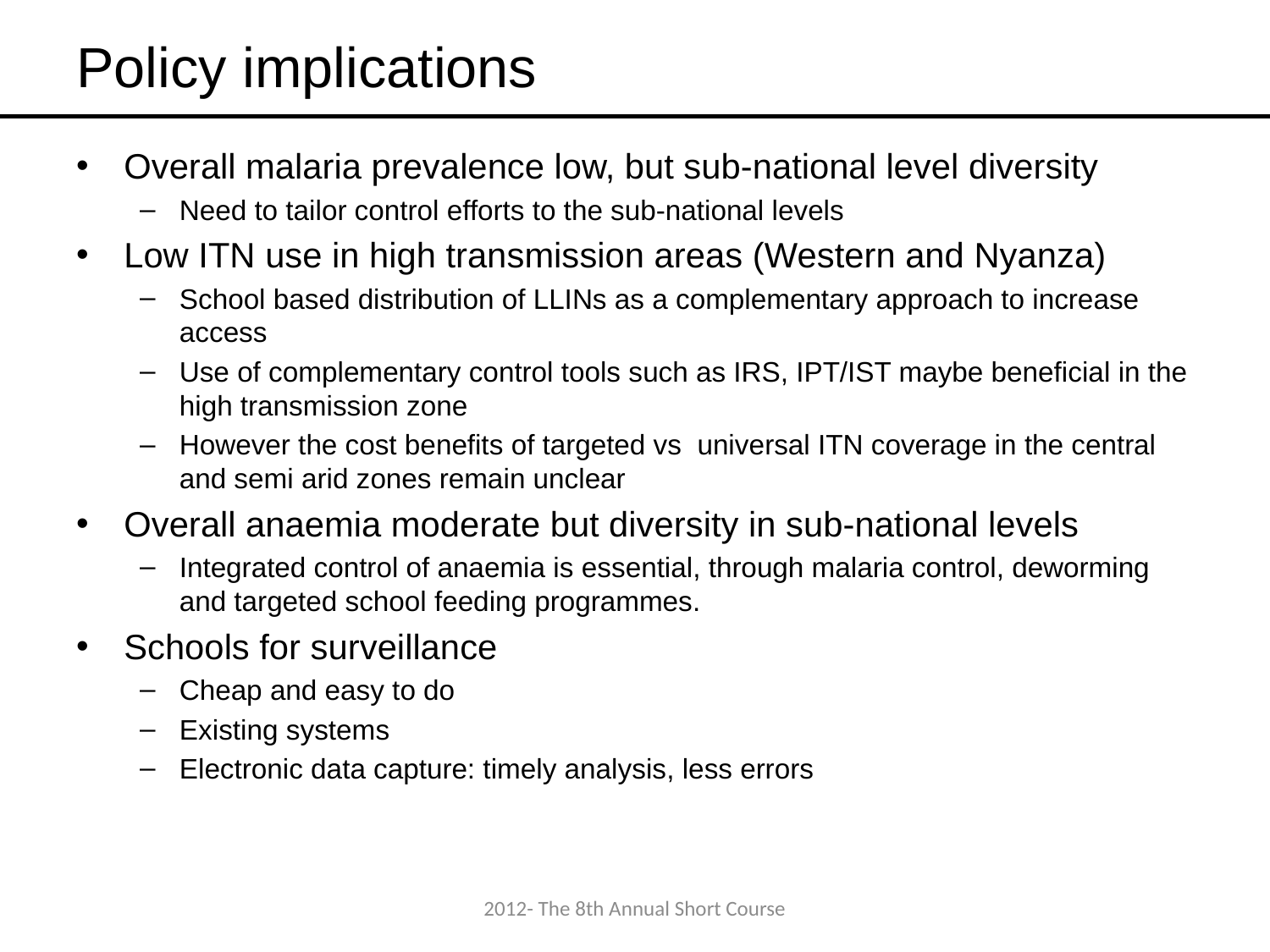

# Policy implications
Overall malaria prevalence low, but sub-national level diversity
Need to tailor control efforts to the sub-national levels
Low ITN use in high transmission areas (Western and Nyanza)
School based distribution of LLINs as a complementary approach to increase access
Use of complementary control tools such as IRS, IPT/IST maybe beneficial in the high transmission zone
However the cost benefits of targeted vs  universal ITN coverage in the central and semi arid zones remain unclear
Overall anaemia moderate but diversity in sub-national levels
Integrated control of anaemia is essential, through malaria control, deworming and targeted school feeding programmes.
Schools for surveillance
Cheap and easy to do
Existing systems
Electronic data capture: timely analysis, less errors

2012- The 8th Annual Short Course